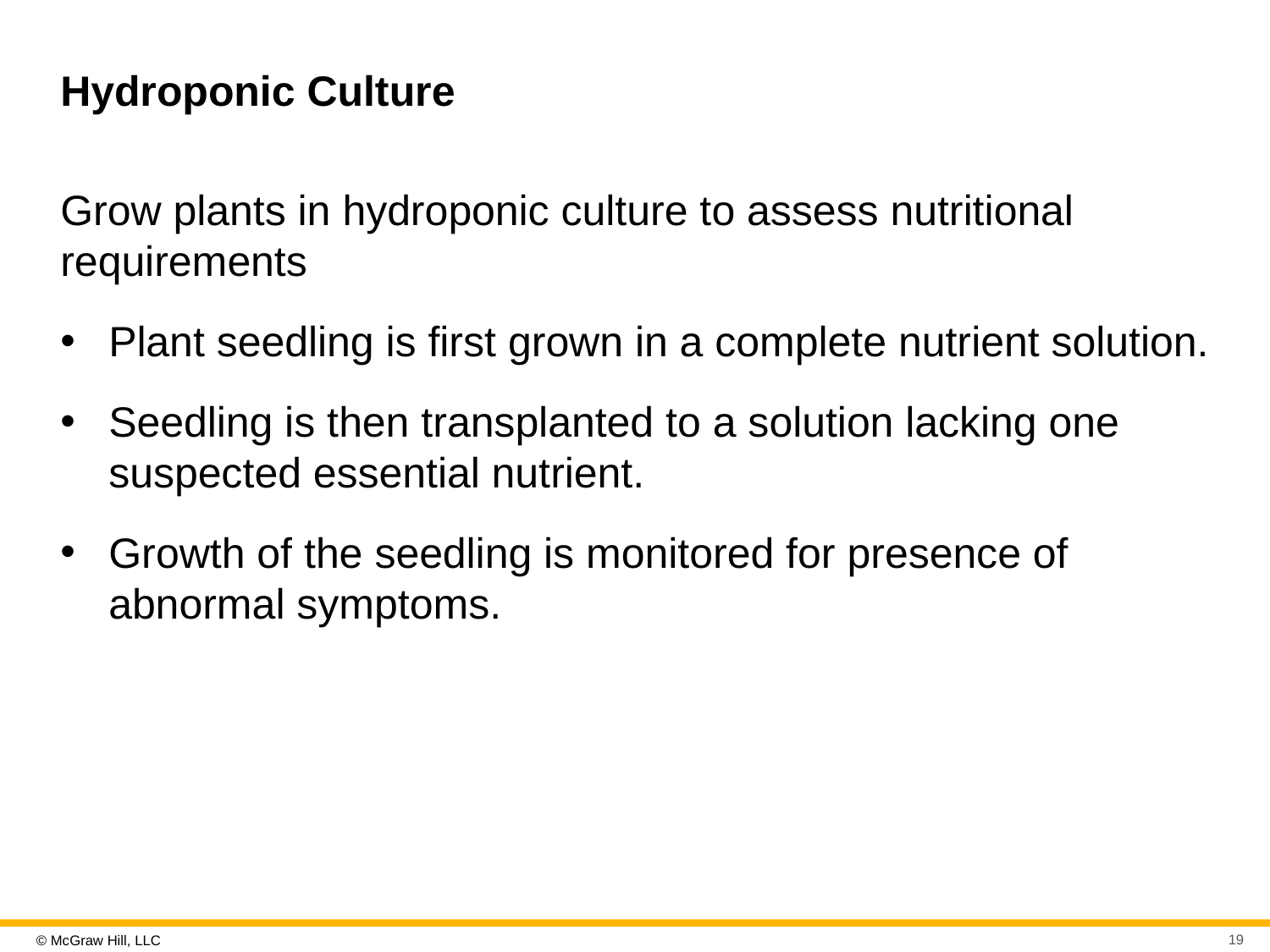

# Hydroponic Culture
Grow plants in hydroponic culture to assess nutritional requirements
Plant seedling is first grown in a complete nutrient solution.
Seedling is then transplanted to a solution lacking one suspected essential nutrient.
Growth of the seedling is monitored for presence of abnormal symptoms.
19